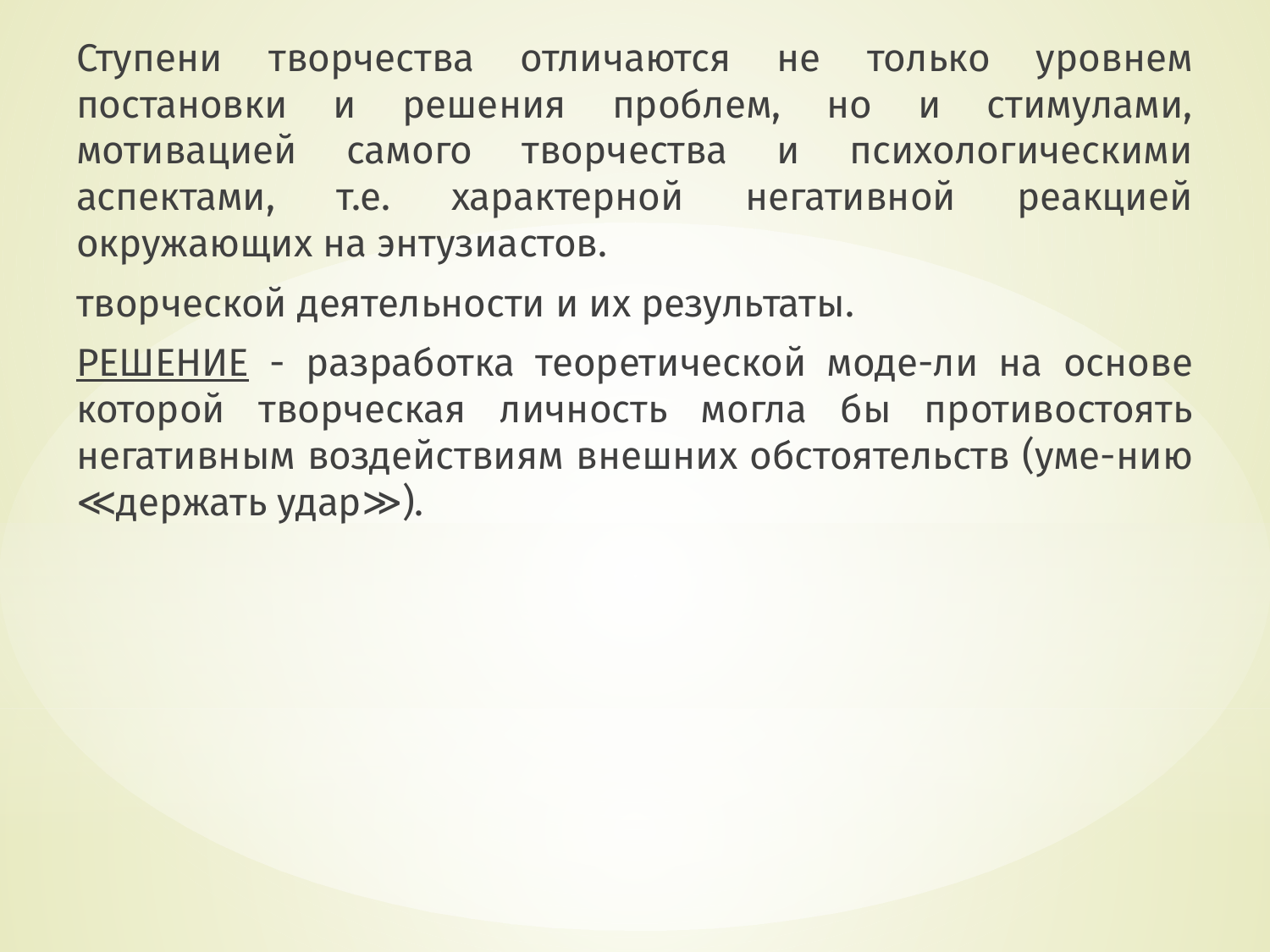

Ступени творчества отличаются не только уровнем постановки и решения проблем, но и стимулами, мотивацией самого творчества и психологическими аспектами, т.е. характерной негативной реакцией окружающих на энтузиастов.
творческой деятельности и их результаты.
РЕШЕНИЕ - разработка теоретической моде-ли на основе которой творческая личность могла бы противостоять негативным воздействиям внешних обстоятельств (уме-нию ≪держать удар≫).